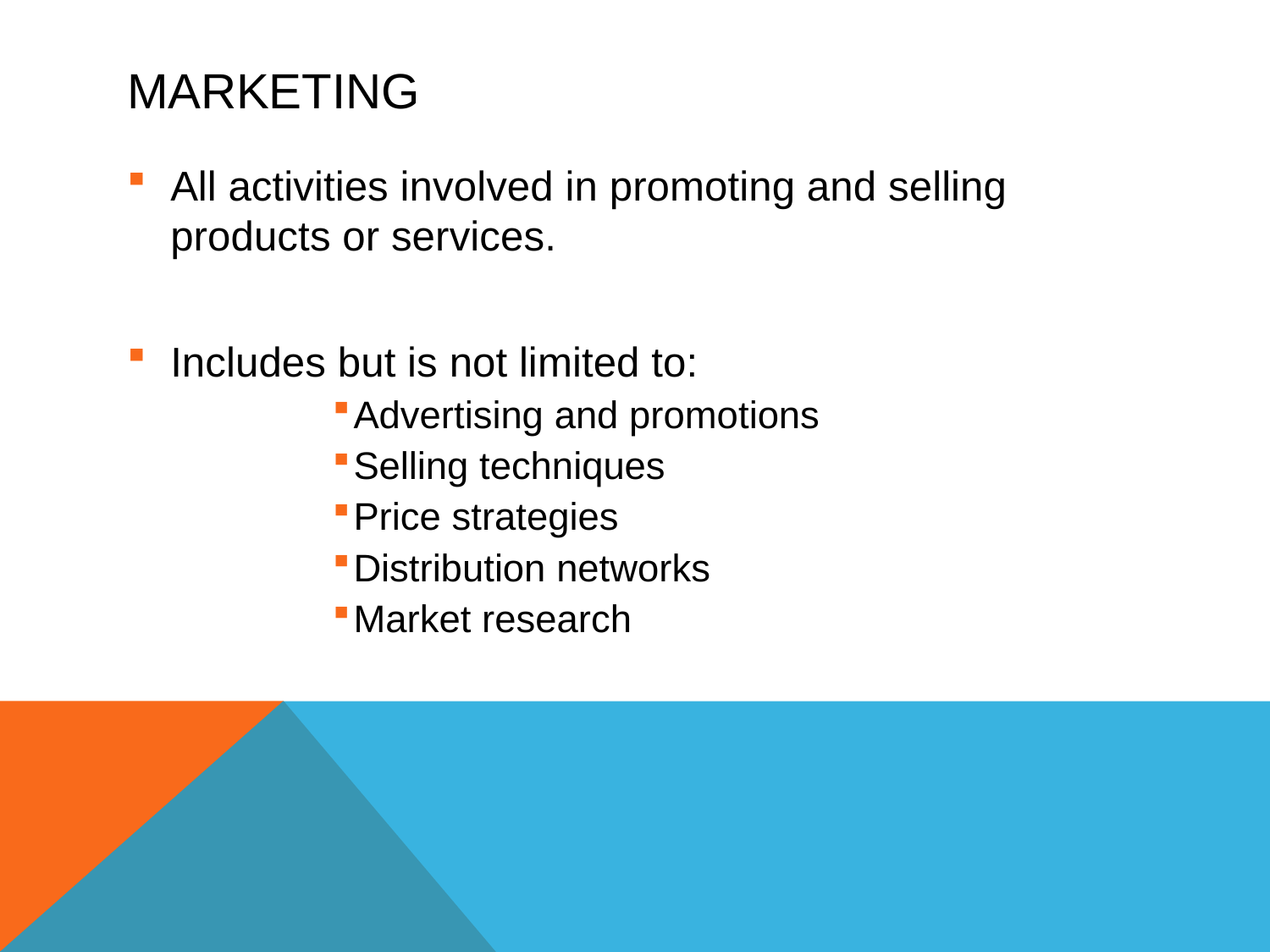

# Marketing
All activities involved in promoting and selling products or services.

Includes but is not limited to:
Advertising and promotions
Selling techniques
Price strategies
Distribution networks
Market research